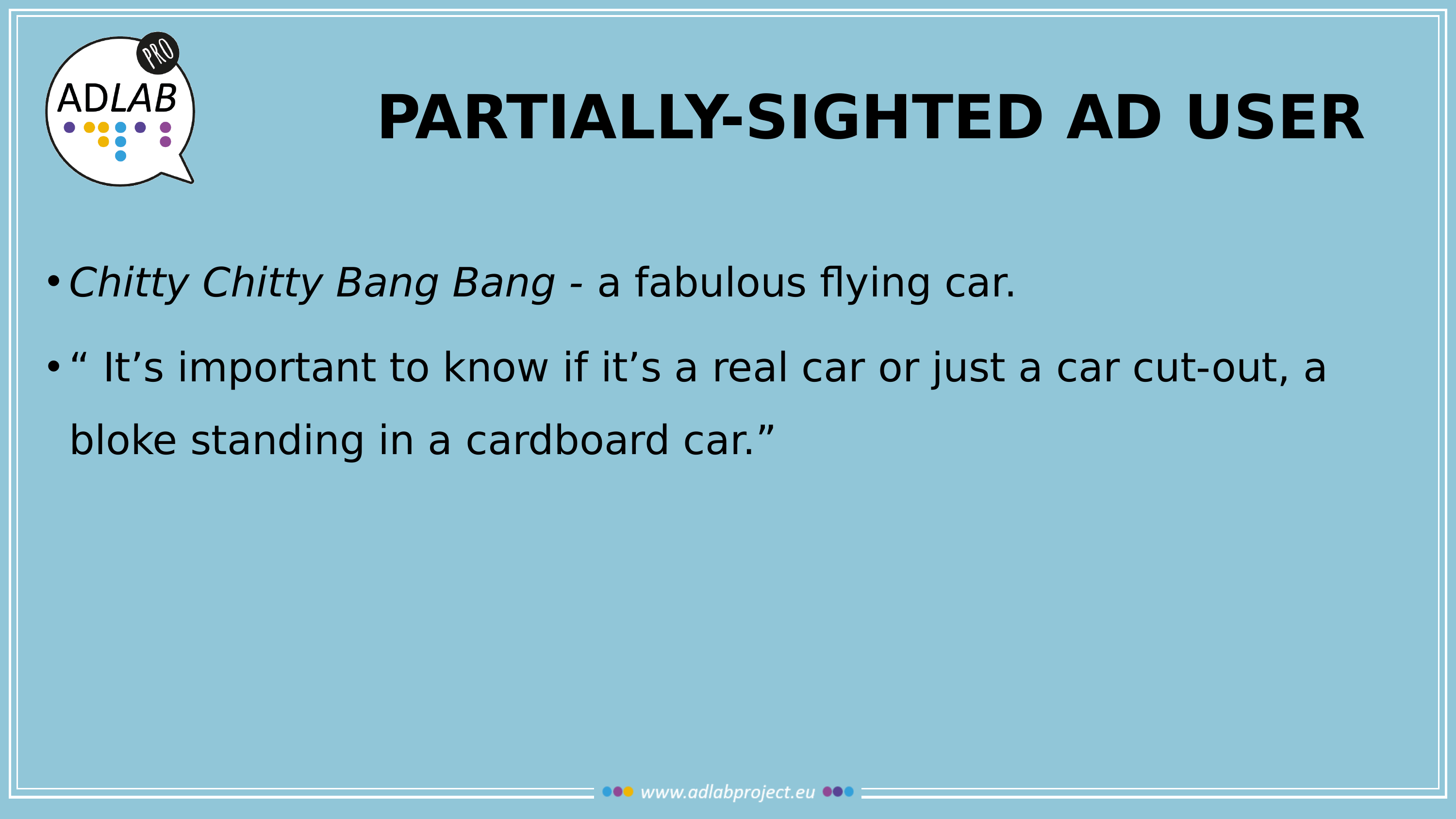

# Partially-sighted AD user

Chitty Chitty Bang Bang - a fabulous flying car.
“ It’s important to know if it’s a real car or just a car cut-out, a bloke standing in a cardboard car.”